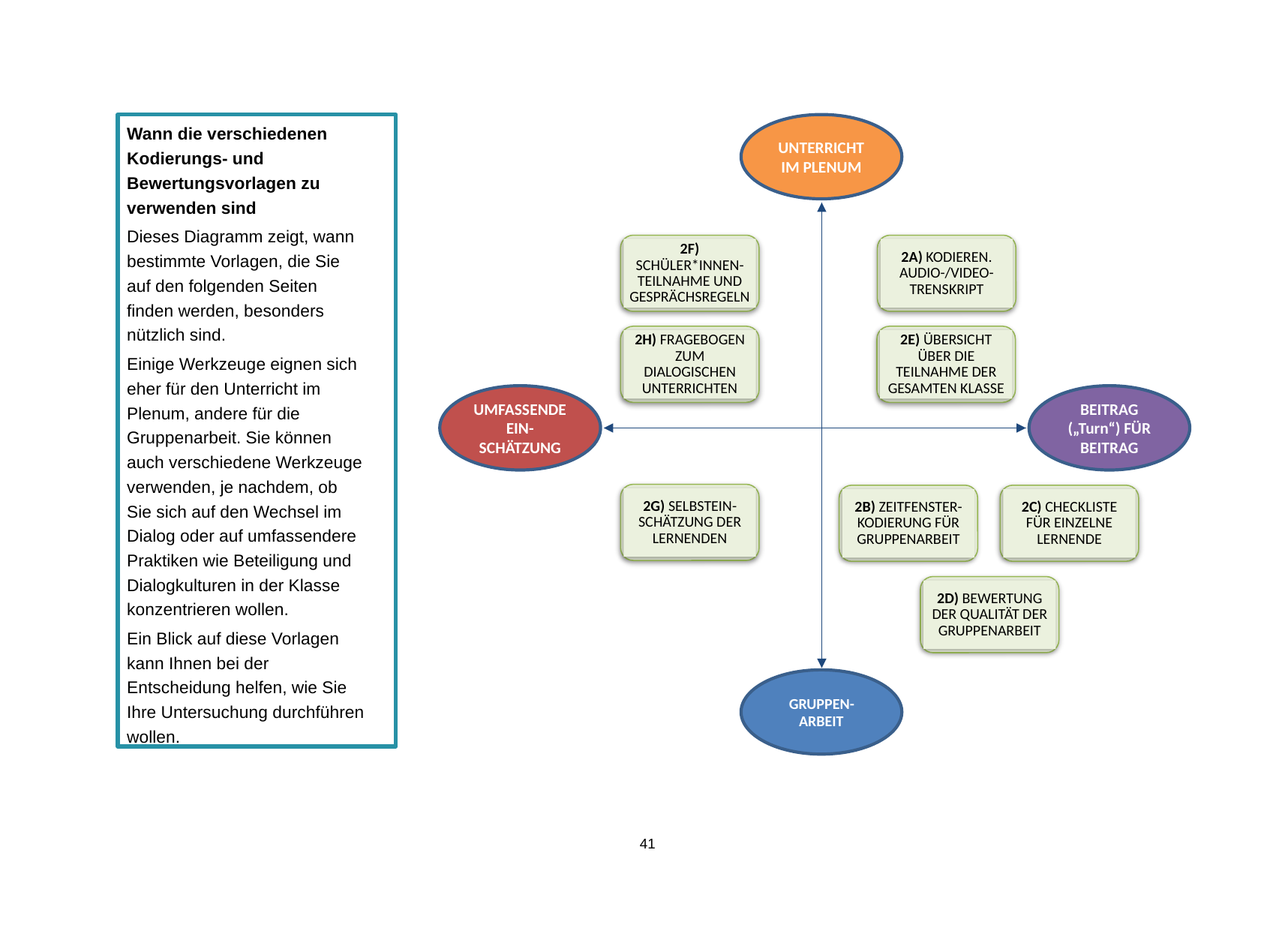

Wann die verschiedenen Kodierungs- und Bewertungsvorlagen zu verwenden sind
Dieses Diagramm zeigt, wann bestimmte Vorlagen, die Sie auf den folgenden Seiten finden werden, besonders nützlich sind.
Einige Werkzeuge eignen sich eher für den Unterricht im Plenum, andere für die Gruppenarbeit. Sie können auch verschiedene Werkzeuge verwenden, je nachdem, ob Sie sich auf den Wechsel im Dialog oder auf umfassendere Praktiken wie Beteiligung und Dialogkulturen in der Klasse konzentrieren wollen.
Ein Blick auf diese Vorlagen kann Ihnen bei der Entscheidung helfen, wie Sie Ihre Untersuchung durchführen wollen.
UNTERRICHT IM PLENUM

2F) SCHÜLER*INNEN-TEILNAHME UND GESPRÄCHSREGELN

2A) KODIEREN. AUDIO-/VIDEO-TRENSKRIPT

2H) FRAGEBOGEN ZUM DIALOGISCHEN UNTERRICHTEN

2E) ÜBERSICHT ÜBER DIE TEILNAHME DER GESAMTEN KLASSE
UMFASSENDE EIN-SCHÄTZUNG
BEITRAG („Turn“) FÜR BEITRAG

2G) SELBSTEIN-SCHÄTZUNG DER LERNENDEN

2B) ZEITFENSTER-KODIERUNG FÜR GRUPPENARBEIT

2C) CHECKLISTE FÜR EINZELNE LERNENDE

2D) BEWERTUNG DER QUALITÄT DER GRUPPENARBEIT
GRUPPEN-ARBEIT
41